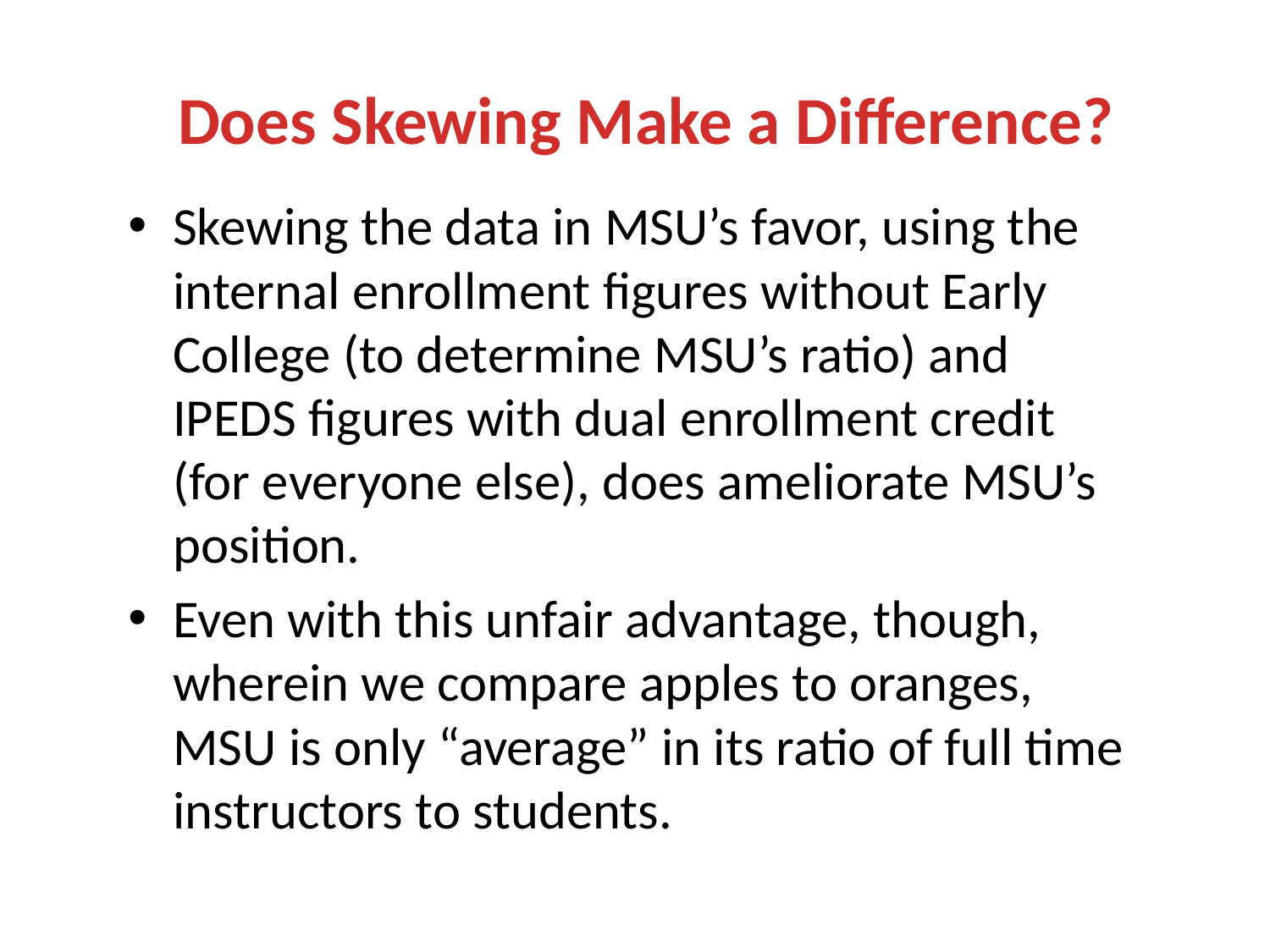

# Does Skewing Make a Difference?
Skewing the data in MSU’s favor, using the internal enrollment figures without Early College (to determine MSU’s ratio) and IPEDS figures with dual enrollment credit (for everyone else), does ameliorate MSU’s position.
Even with this unfair advantage, though, wherein we compare apples to oranges, MSU is only “average” in its ratio of full time instructors to students.